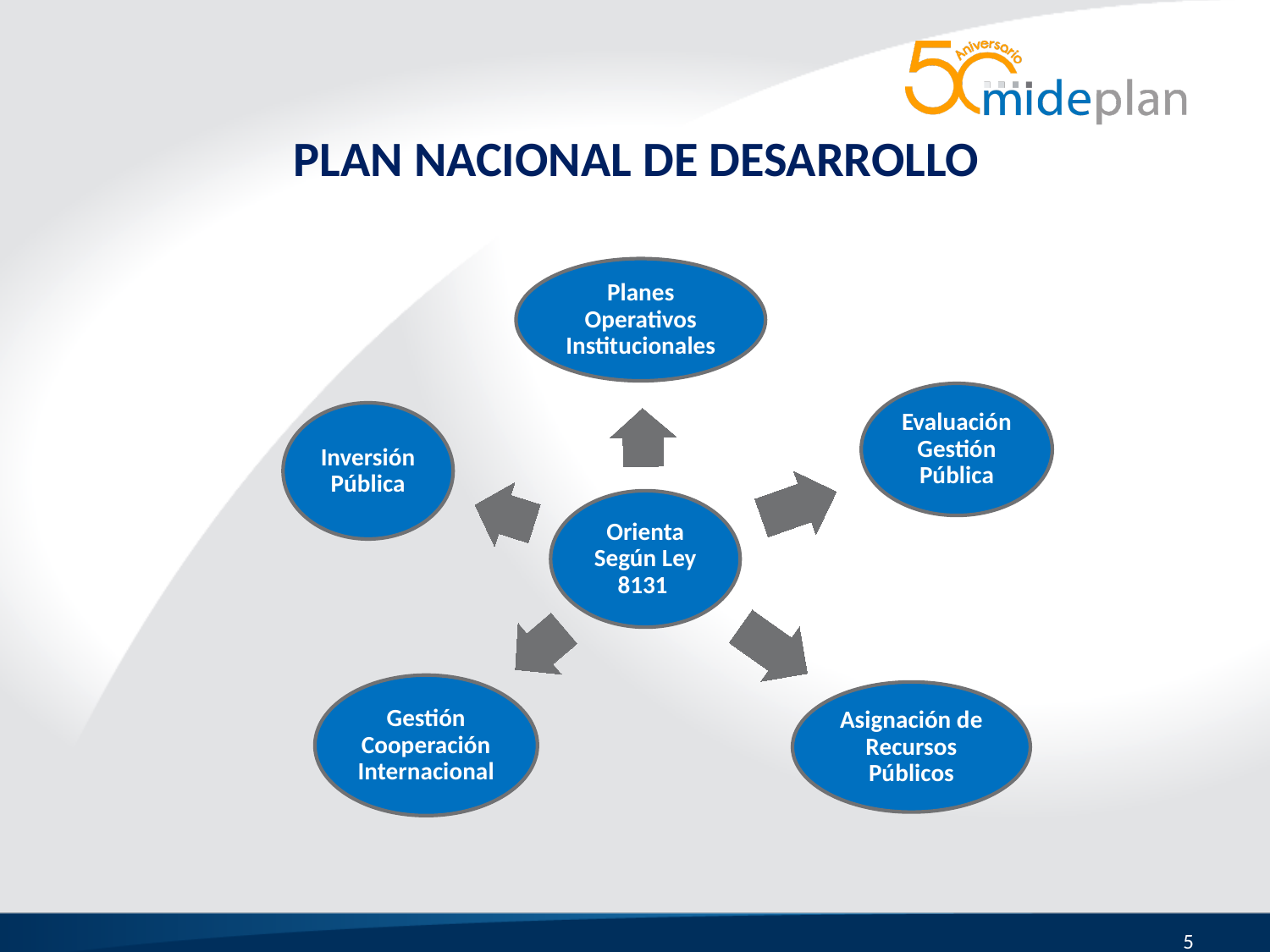

# PLAN NACIONAL DE DESARROLLO
Orienta Según Ley 8131

Planes Operativos Institucionales

Evaluación Gestión Pública

Asignación de Recursos Públicos

Gestión Cooperación Internacional

Inversión Pública
5